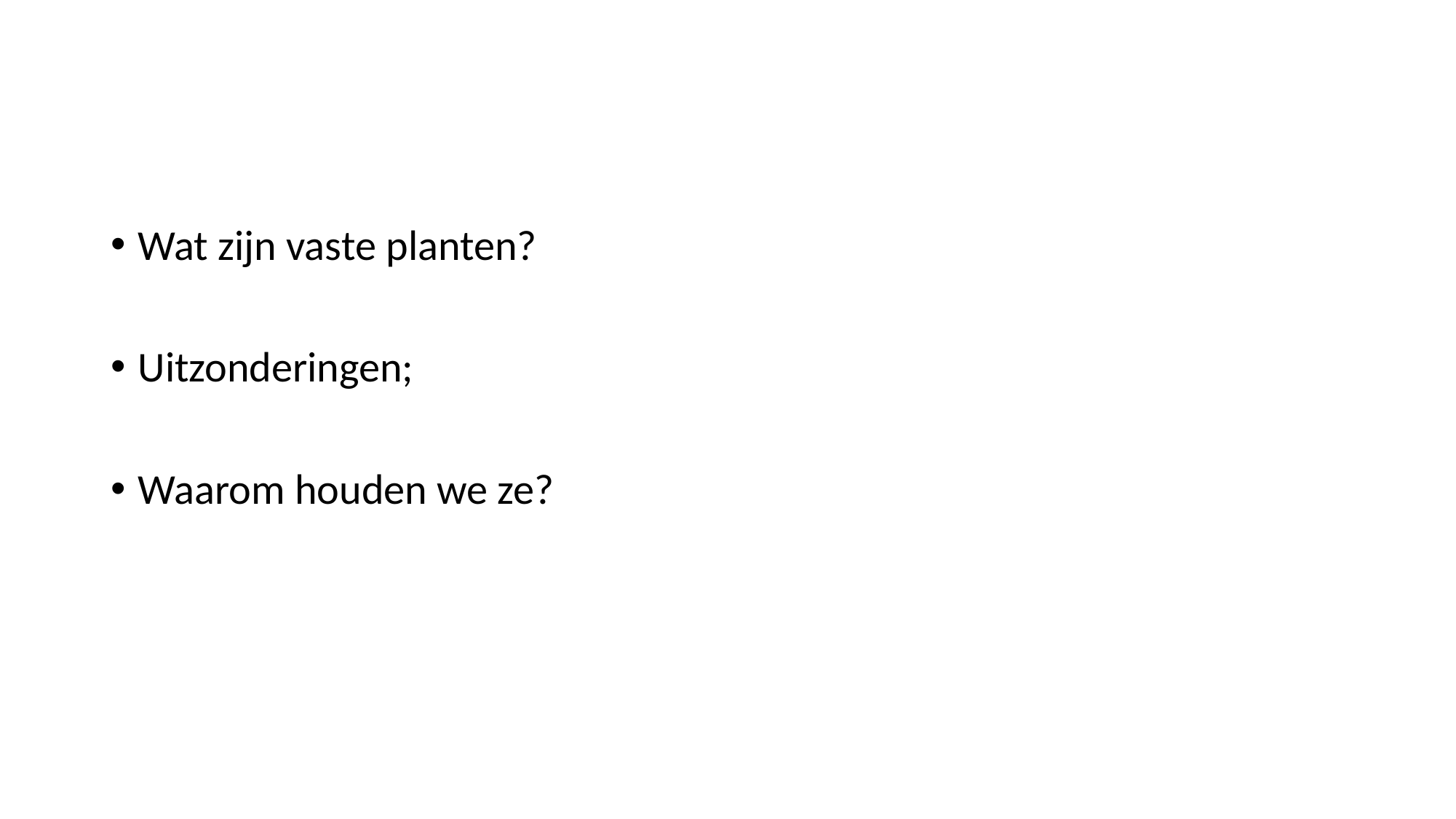

#
Wat zijn vaste planten?

Uitzonderingen;

Waarom houden we ze?